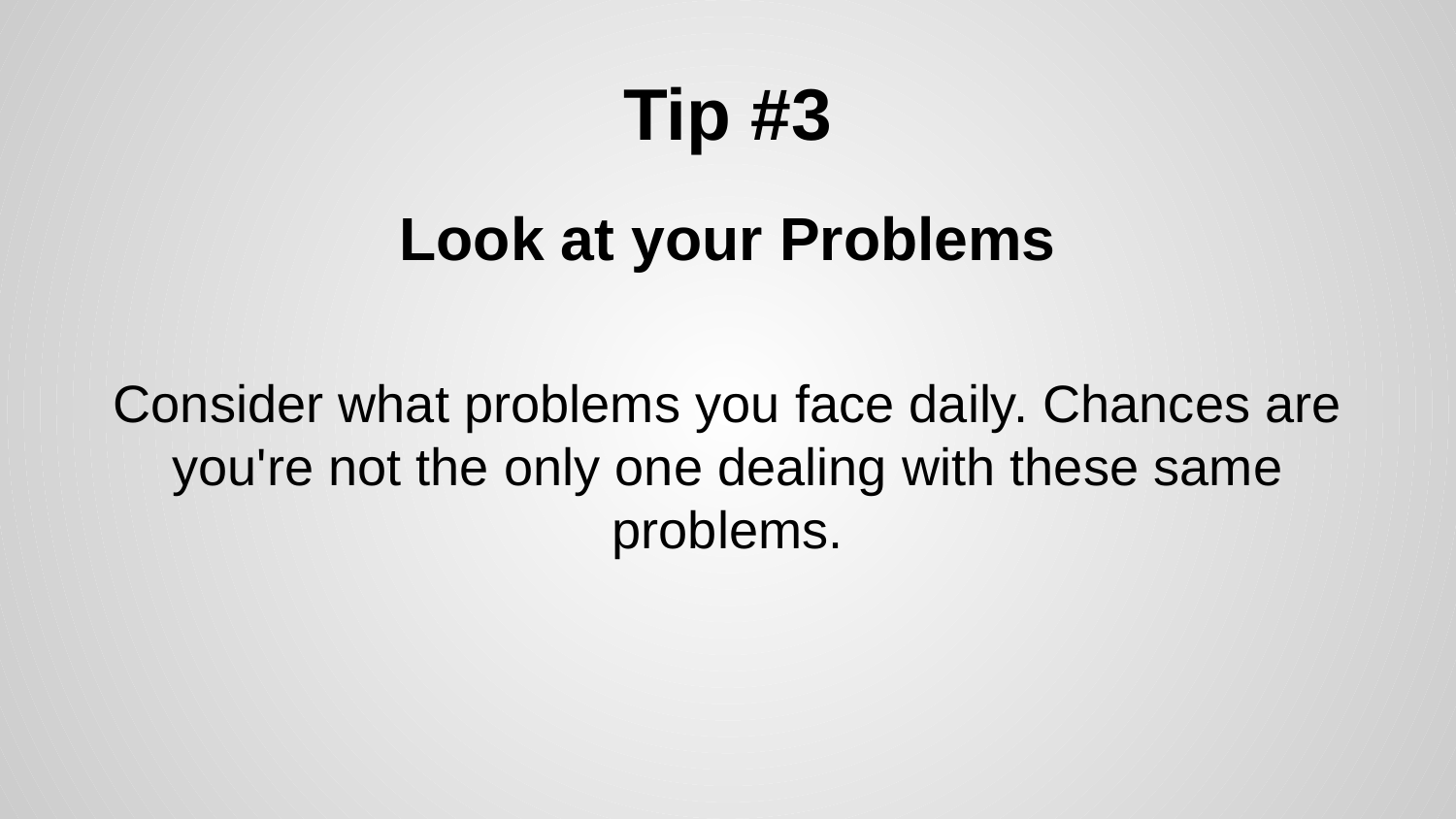

# Tip #3
Look at your Problems

Consider what problems you face daily. Chances are you're not the only one dealing with these same problems.